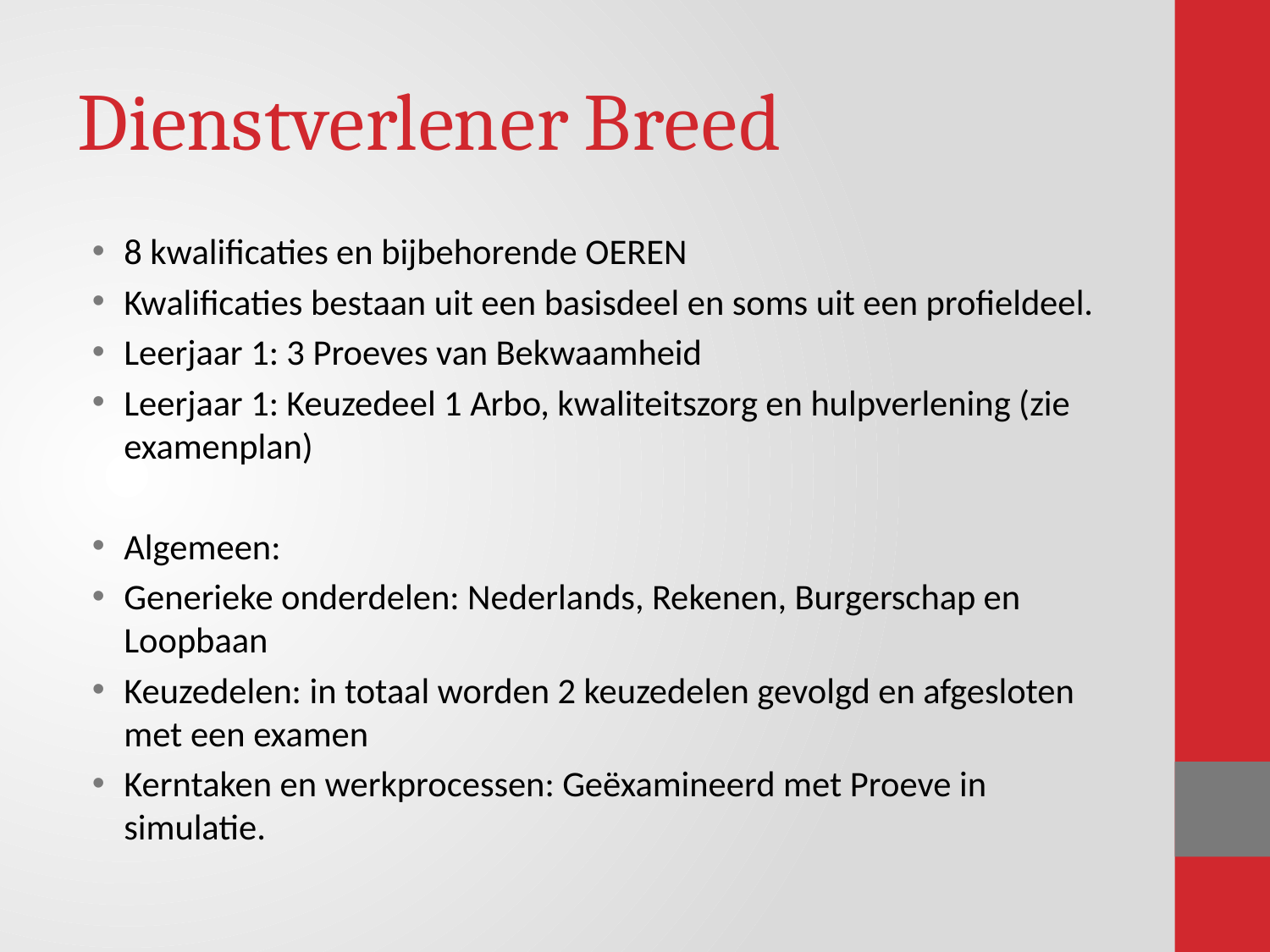

# Dienstverlener Breed
8 kwalificaties en bijbehorende OEREN
Kwalificaties bestaan uit een basisdeel en soms uit een profieldeel.
Leerjaar 1: 3 Proeves van Bekwaamheid
Leerjaar 1: Keuzedeel 1 Arbo, kwaliteitszorg en hulpverlening (zie examenplan)

Algemeen:
Generieke onderdelen: Nederlands, Rekenen, Burgerschap en Loopbaan
Keuzedelen: in totaal worden 2 keuzedelen gevolgd en afgesloten met een examen
Kerntaken en werkprocessen: Geëxamineerd met Proeve in simulatie.